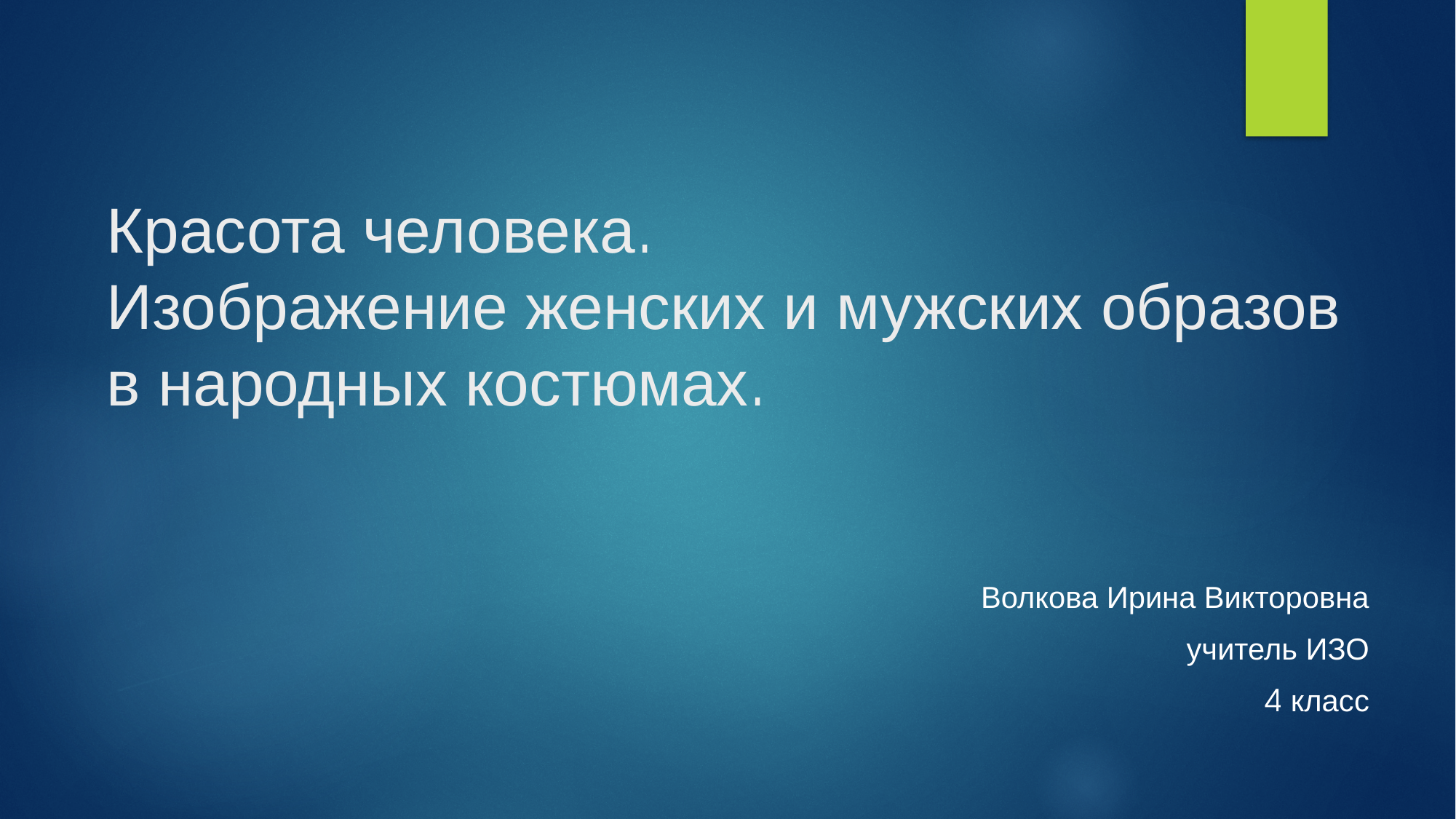

# Красота человека. Изображение женских и мужских образов в народных костюмах.
Волкова Ирина Викторовна
учитель ИЗО
4 класс